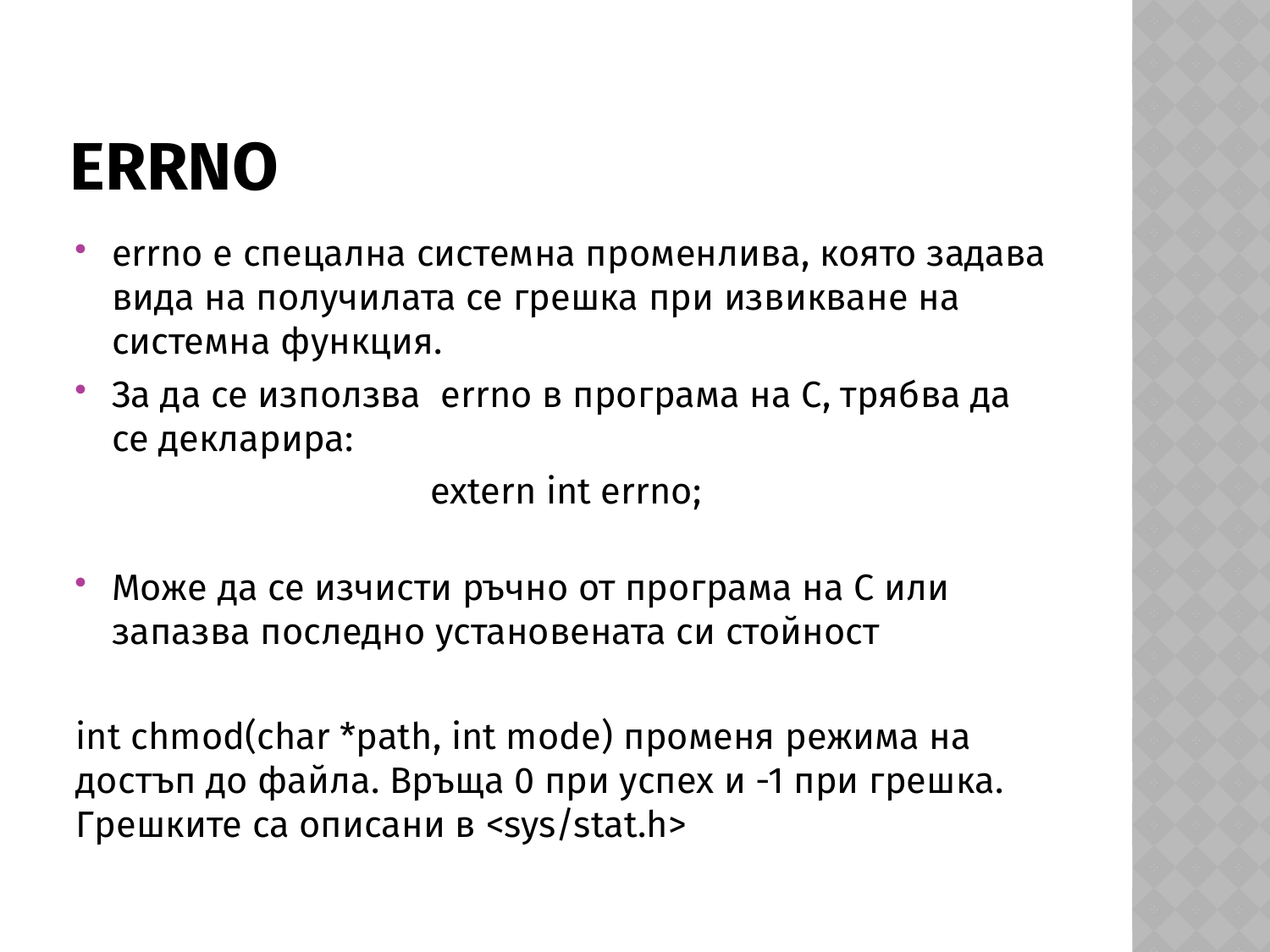

# errno
errno е спецална системна променлива, която задава вида на получилата се грешка при извикване на системна функция.
За да се използва  errno в програма на С, трябва да се декларира:
 extern int errno;
Може да се изчисти ръчно от програма на С или запазва последно установената си стойност

int chmod(char *path, int mode) променя режима на достъп до файла. Връща 0 при успех и -1 при грешка. Грешките са описани в <sys/stat.h>